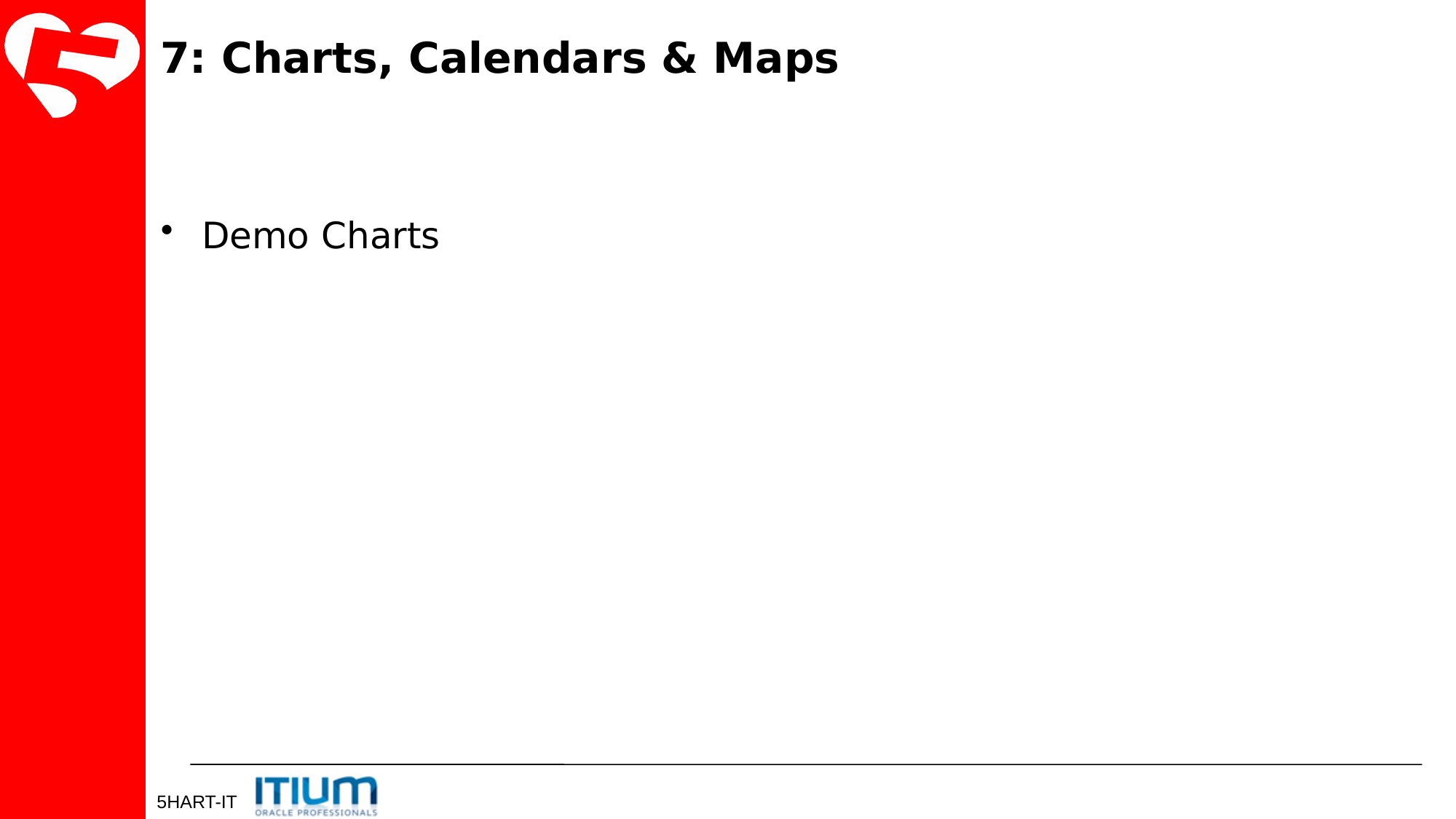

7: Charts, Calendars & Maps
Demo Charts